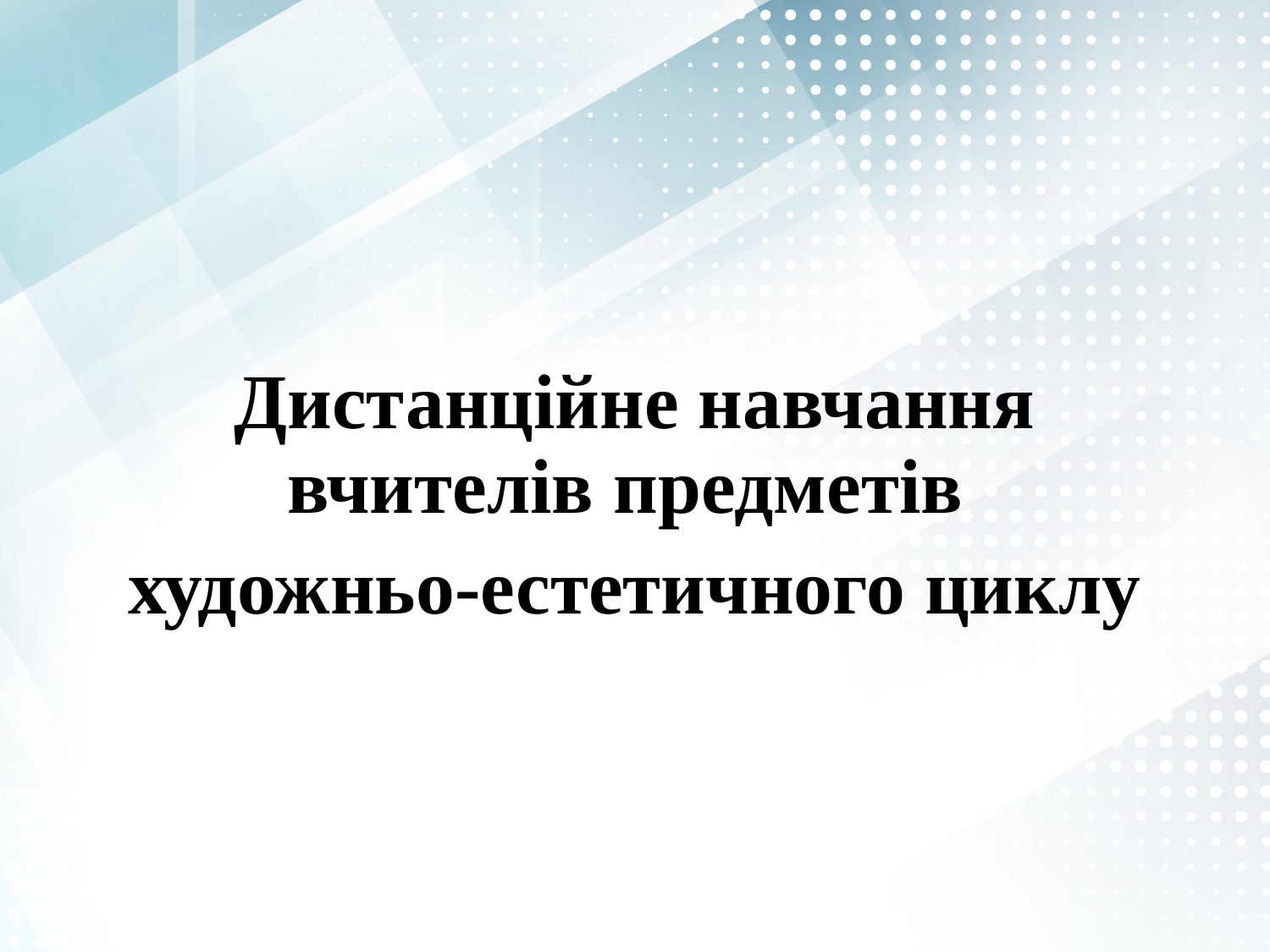

#

Дистанційне навчання вчителів предметів
художньо-естетичного циклу